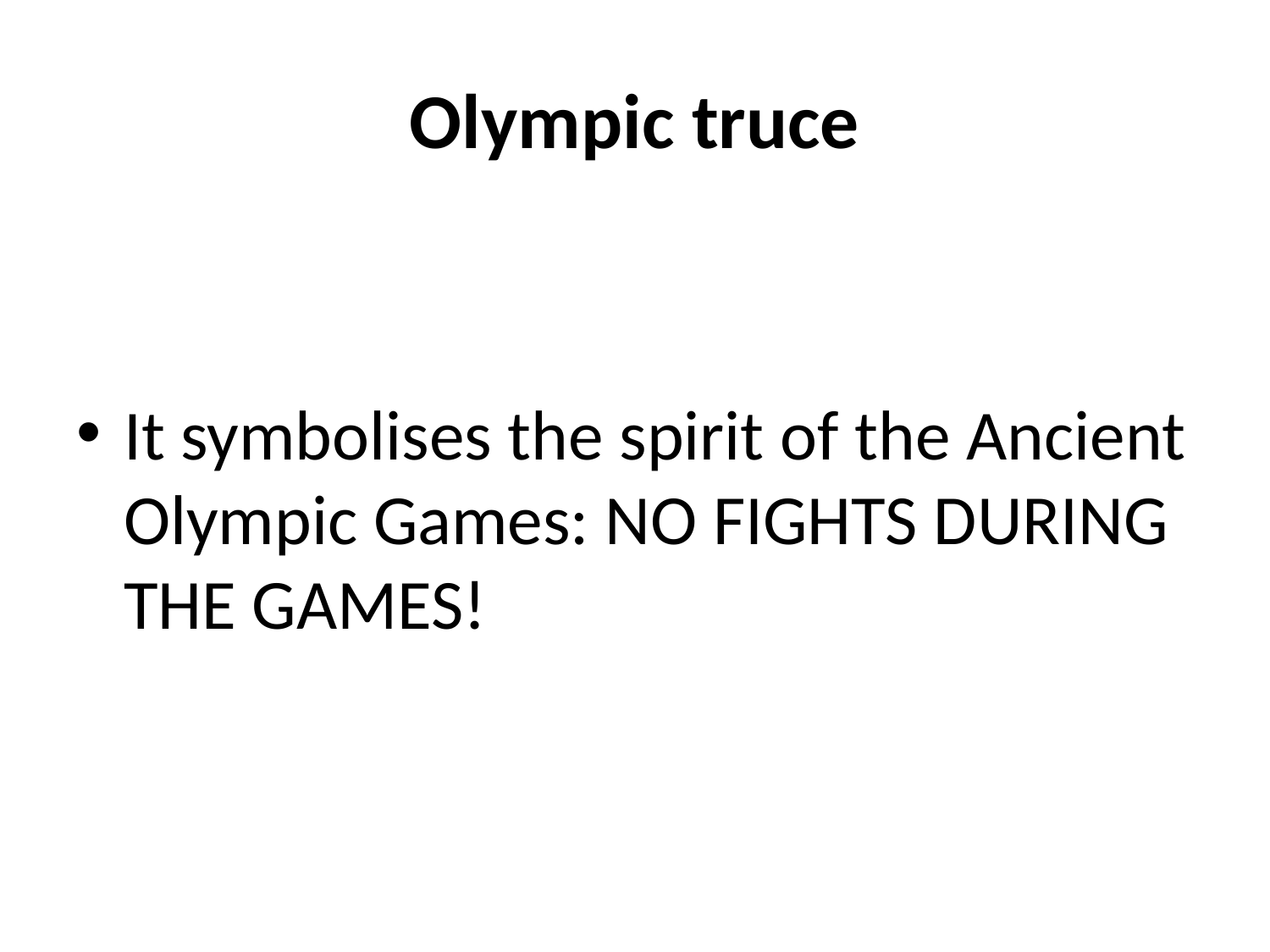

# Olympic truce

It symbolises the spirit of the Ancient Olympic Games: NO FIGHTS DURING THE GAMES!